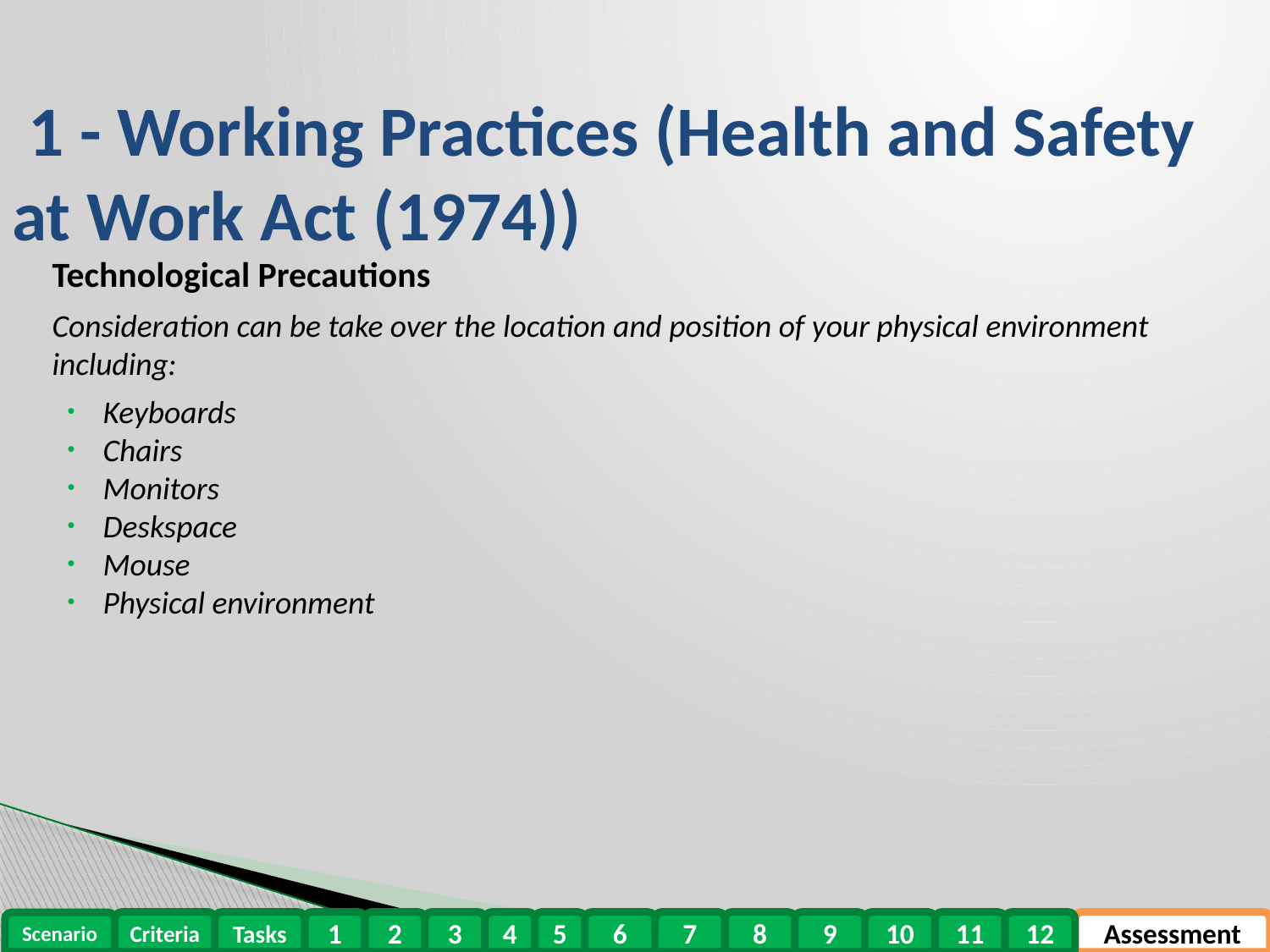

# 1 - Working Practices (Health and Safety at Work Act (1974))
Technological Precautions
Consideration can be take over the location and position of your physical environment including:
Keyboards
Chairs
Monitors
Deskspace
Mouse
Physical environment